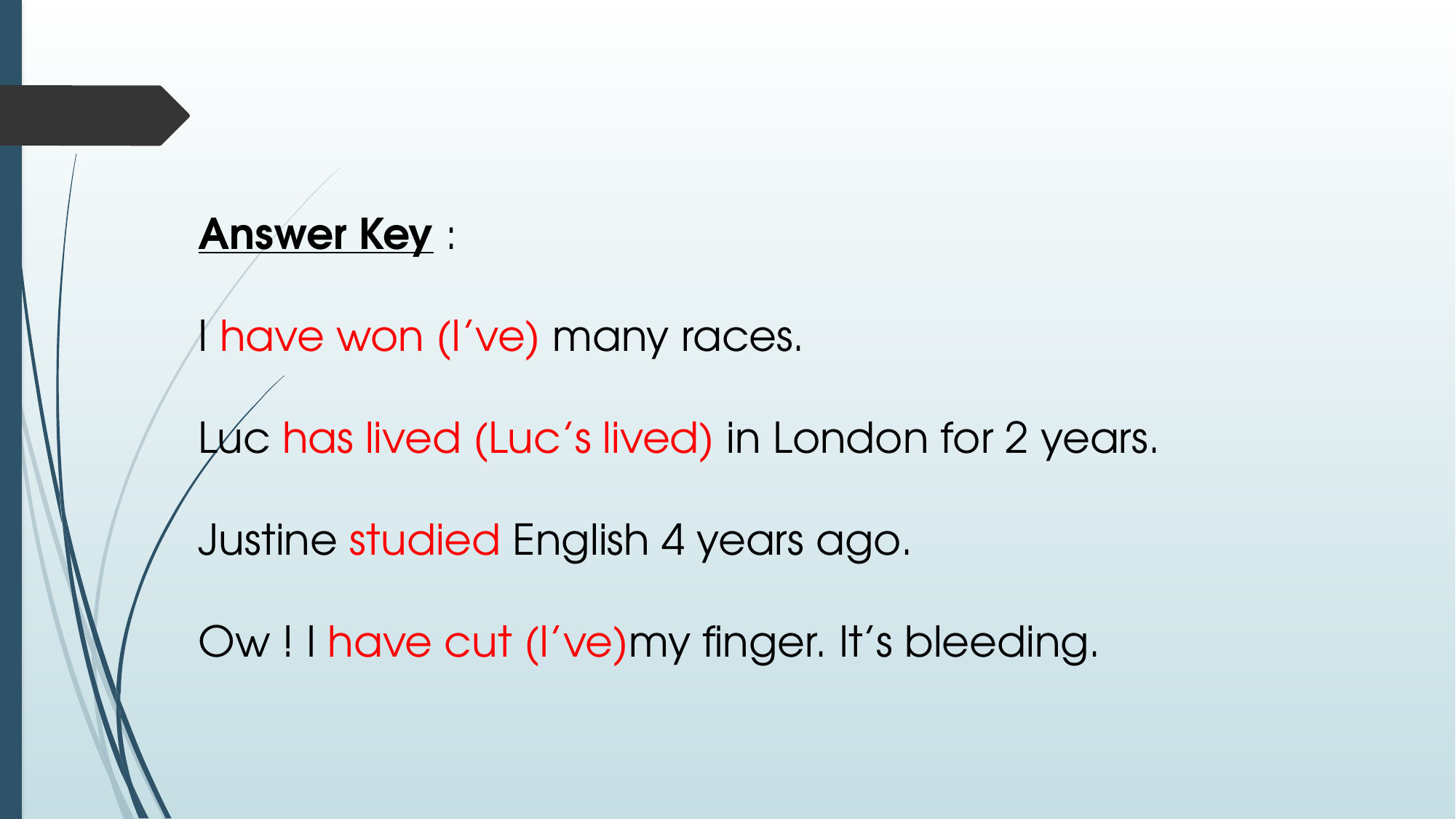

Answer Key :

I have won (I’ve) many races.

Luc has lived (Luc’s lived) in London for 2 years.

Justine studied English 4 years ago.

Ow ! I have cut (I’ve)my finger. It’s bleeding.